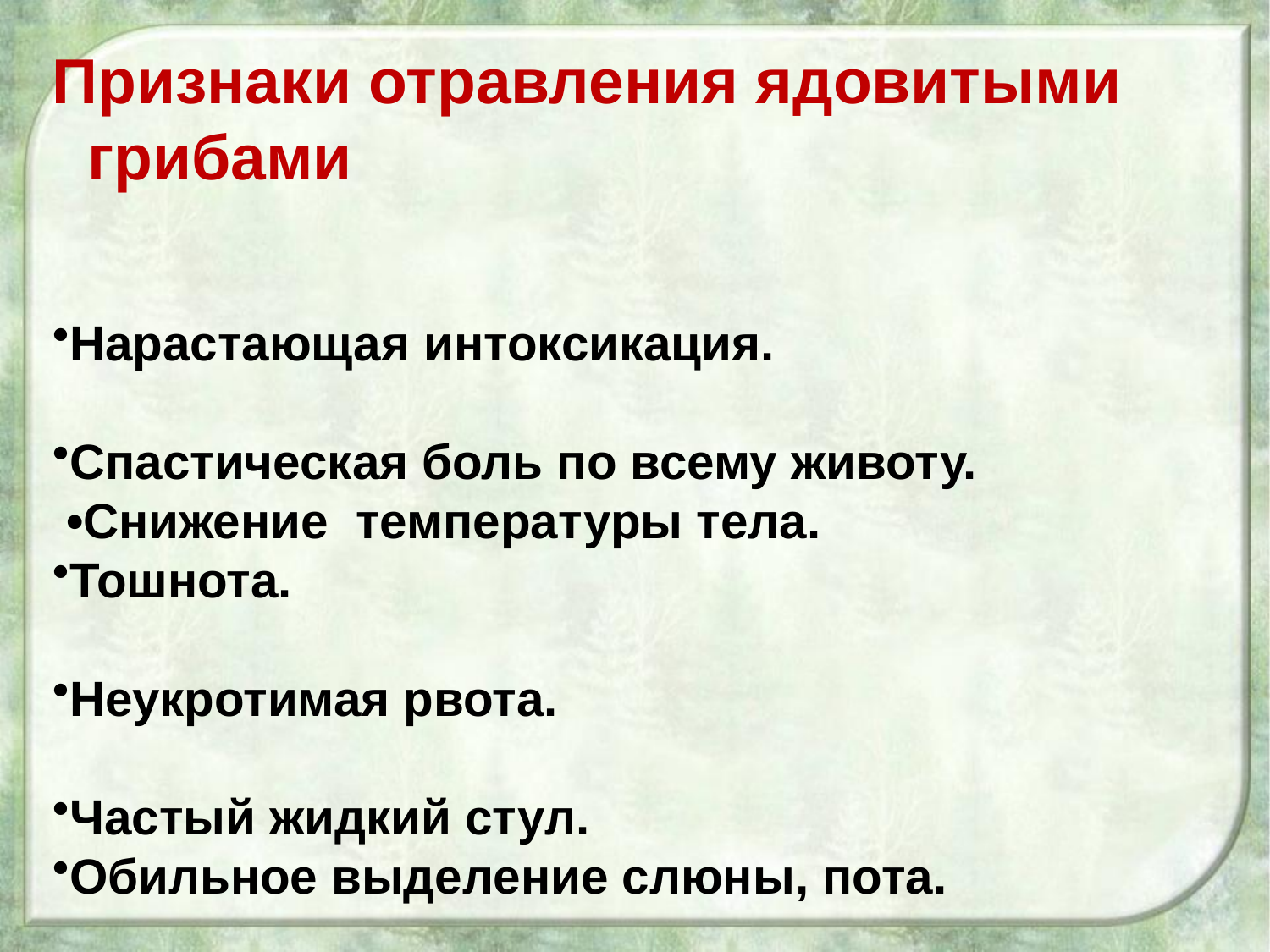

Признаки отравления ядовитыми      грибами
Нарастающая интоксикация.
Спастическая боль по всему животу.
 •Снижение  температуры тела.
Тошнота.
Неукротимая рвота.
Частый жидкий стул.
Обильное выделение слюны, пота.